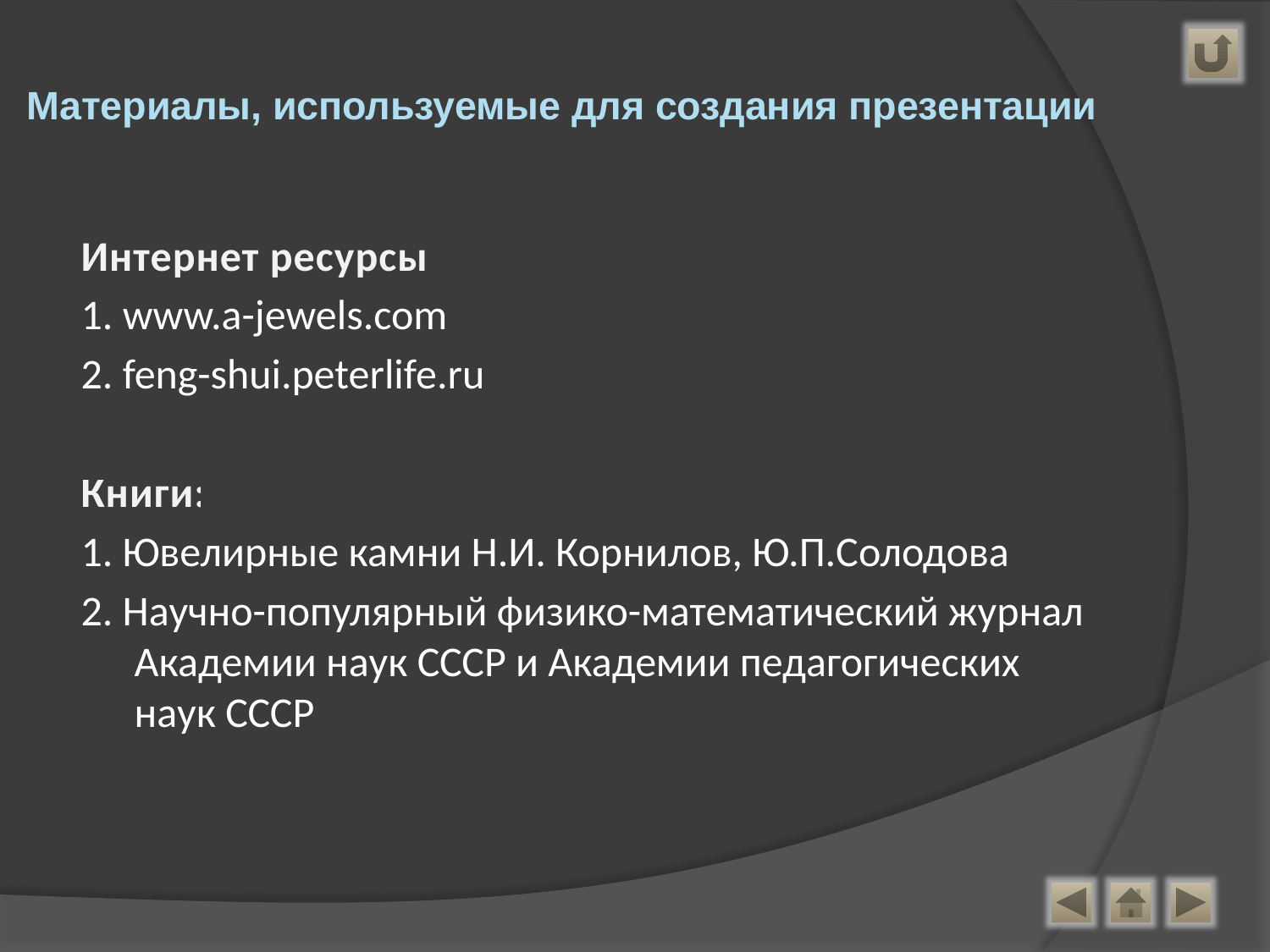

# Материалы, используемые для создания презентации
Интернет ресурсы:
1. www.a-jewels.com
2. feng-shui.peterlife.ru

Книги:
1. Ювелирные камни Н.И. Корнилов, Ю.П.Солодова
2. Научно-популярный физико-математический журнал Академии наук СССР и Академии педагогических наук СССР